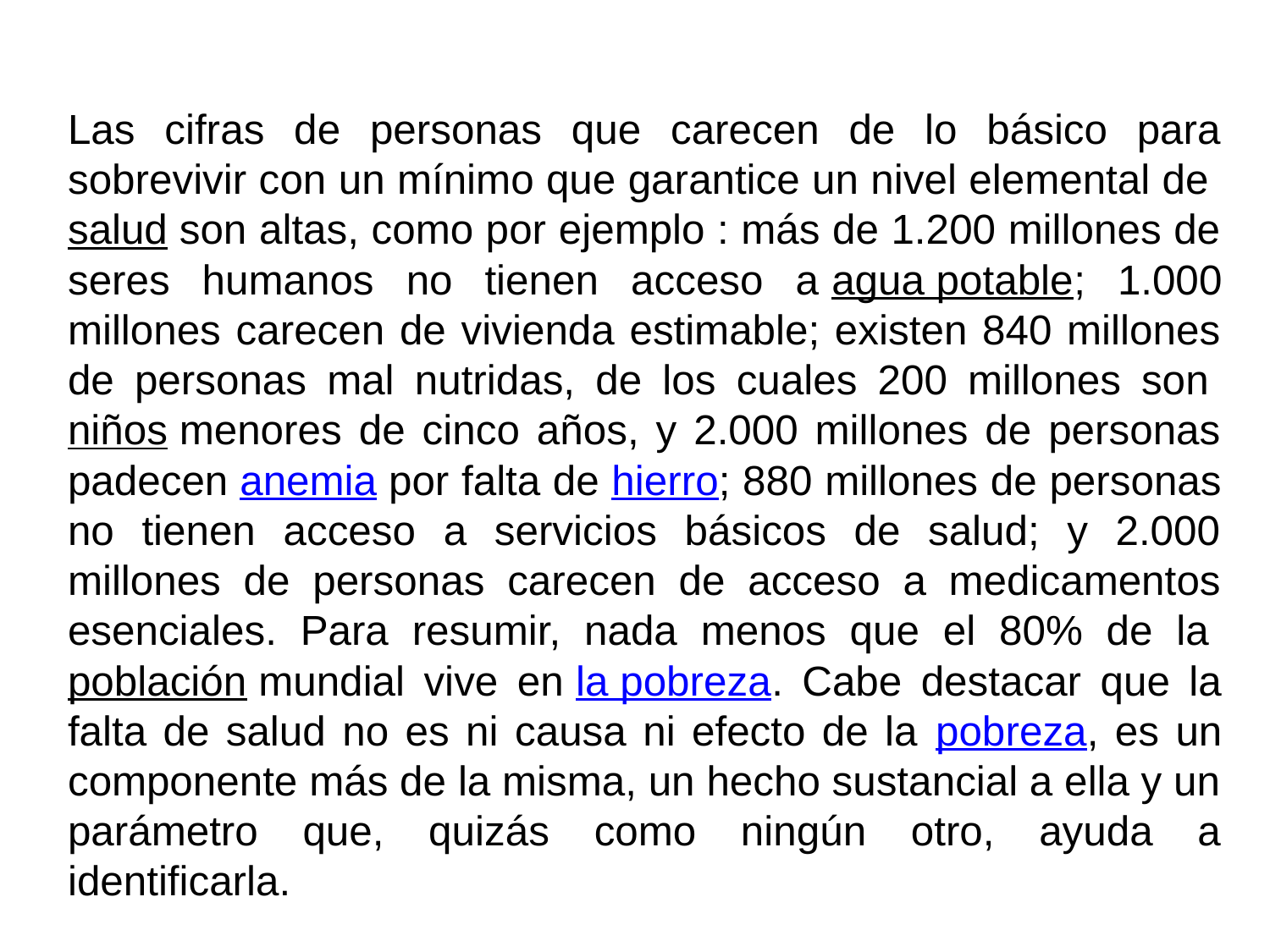

Las cifras de personas que carecen de lo básico para sobrevivir con un mínimo que garantice un nivel elemental de salud son altas, como por ejemplo : más de 1.200 millones de seres humanos no tienen acceso a agua potable; 1.000 millones carecen de vivienda estimable; existen 840 millones de personas mal nutridas, de los cuales 200 millones son niños menores de cinco años, y 2.000 millones de personas padecen anemia por falta de hierro; 880 millones de personas no tienen acceso a servicios básicos de salud; y 2.000 millones de personas carecen de acceso a medicamentos esenciales. Para resumir, nada menos que el 80% de la población mundial vive en la pobreza. Cabe destacar que la falta de salud no es ni causa ni efecto de la pobreza, es un componente más de la misma, un hecho sustancial a ella y un parámetro que, quizás como ningún otro, ayuda a identificarla.